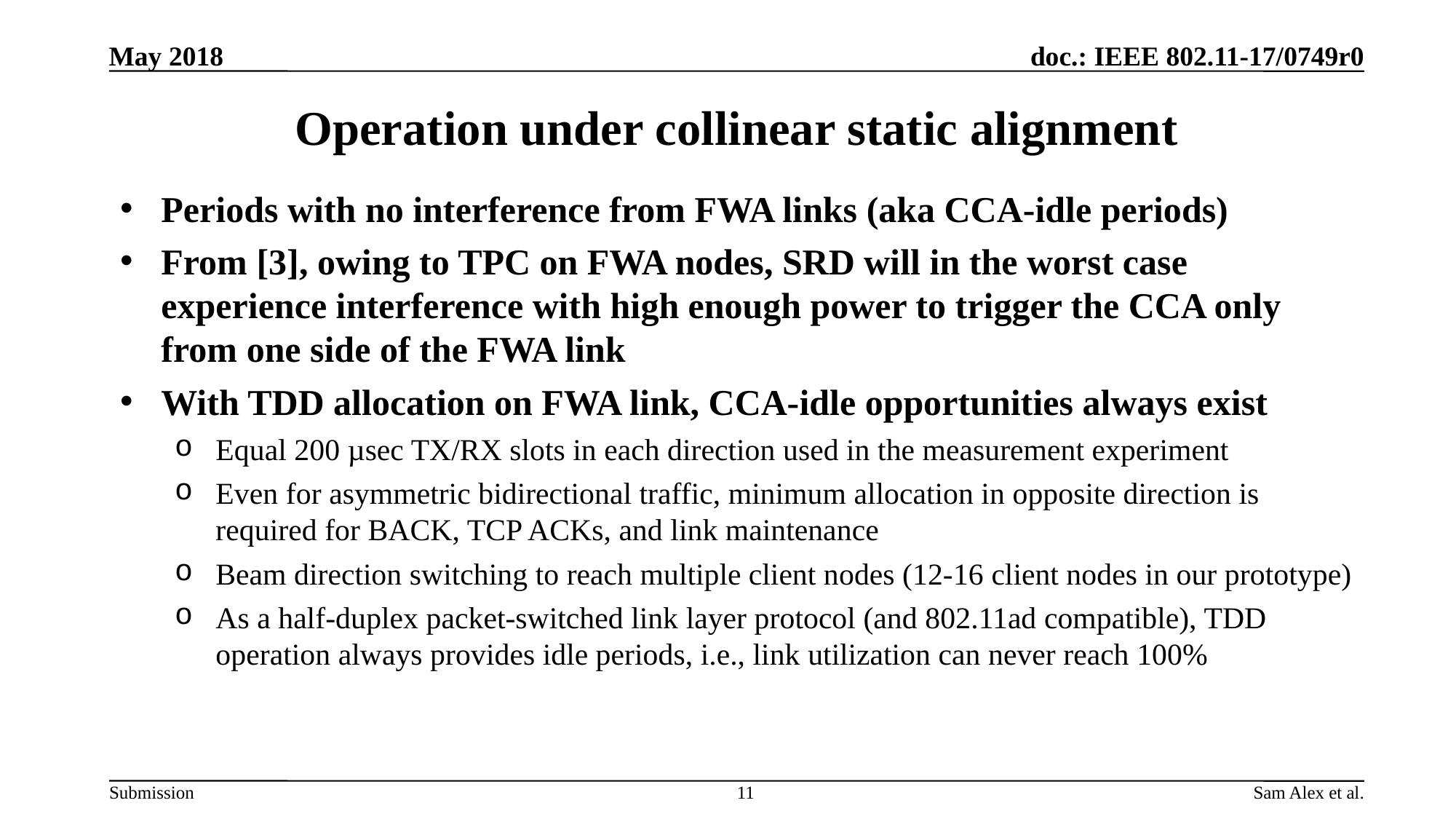

May 2018
# Operation under collinear static alignment
Periods with no interference from FWA links (aka CCA-idle periods)
From [3], owing to TPC on FWA nodes, SRD will in the worst case experience interference with high enough power to trigger the CCA only from one side of the FWA link
With TDD allocation on FWA link, CCA-idle opportunities always exist
Equal 200 µsec TX/RX slots in each direction used in the measurement experiment
Even for asymmetric bidirectional traffic, minimum allocation in opposite direction is required for BACK, TCP ACKs, and link maintenance
Beam direction switching to reach multiple client nodes (12-16 client nodes in our prototype)
As a half-duplex packet-switched link layer protocol (and 802.11ad compatible), TDD operation always provides idle periods, i.e., link utilization can never reach 100%
11
Sam Alex et al.